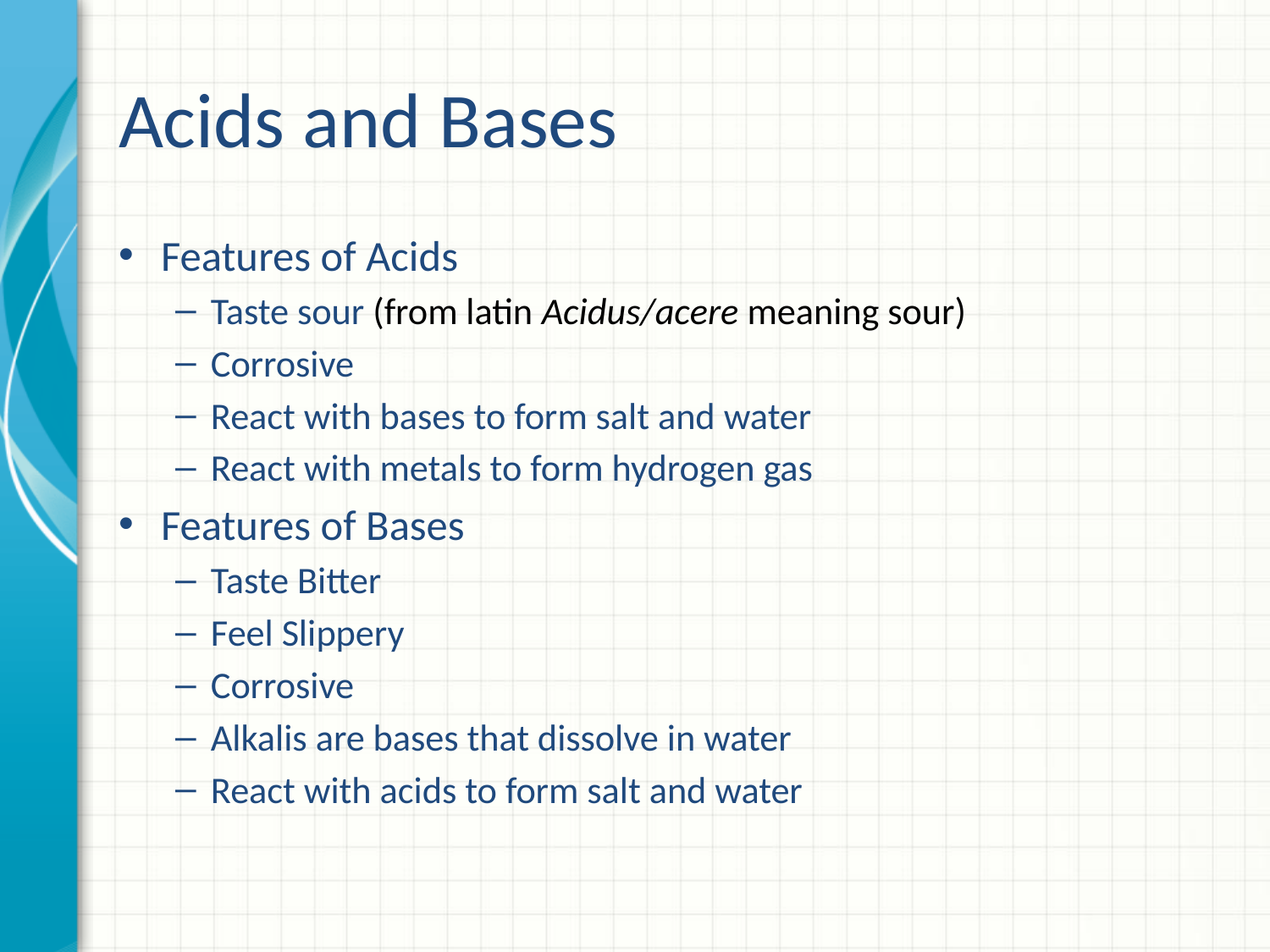

# Acids and Bases
Features of Acids
Taste sour (from latin Acidus/acere meaning sour)
Corrosive
React with bases to form salt and water
React with metals to form hydrogen gas
Features of Bases
Taste Bitter
Feel Slippery
Corrosive
Alkalis are bases that dissolve in water
React with acids to form salt and water